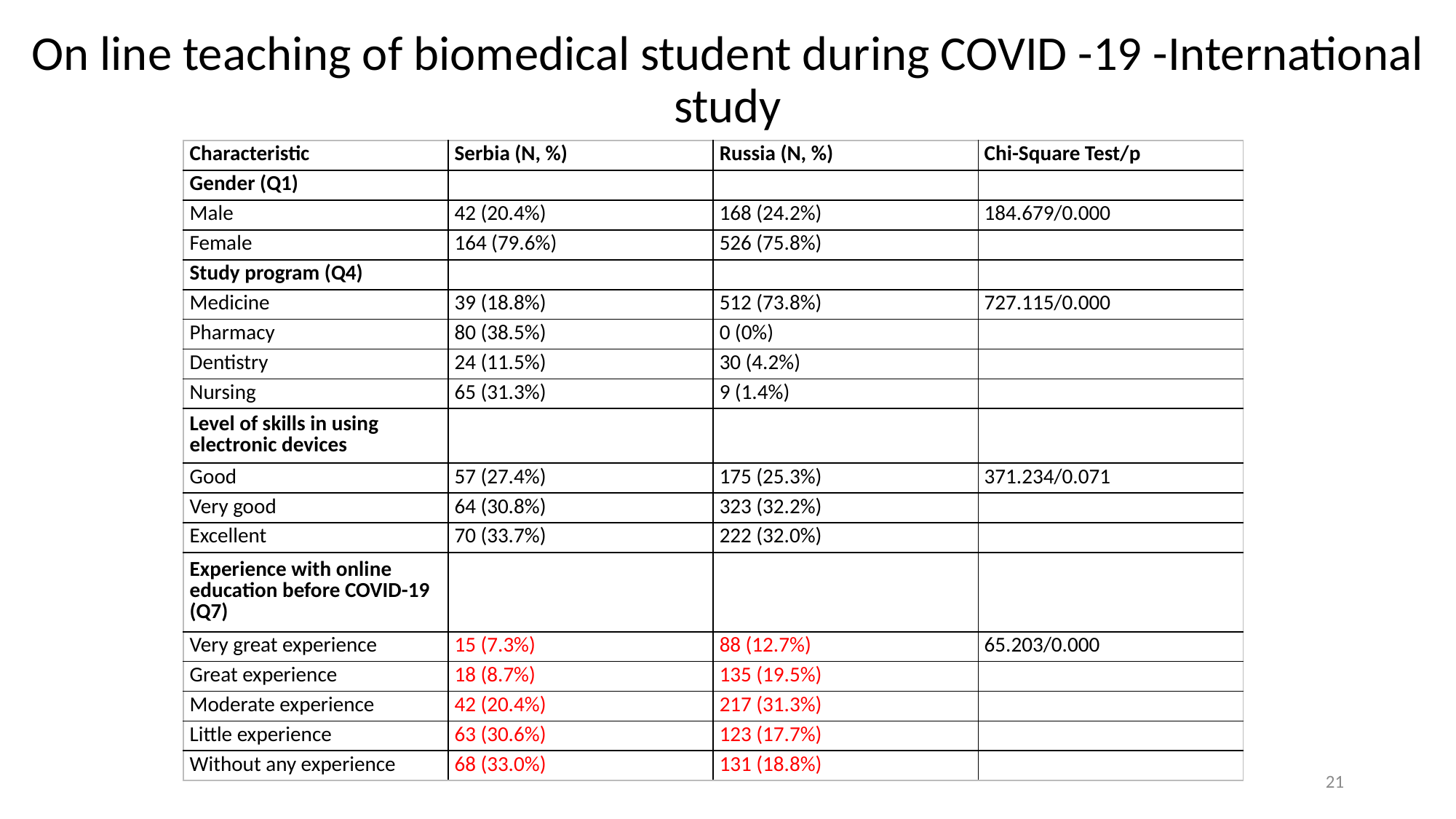

# On line teaching of biomedical student during COVID -19 -International study
| Characteristic | Serbia (N, %) | Russia (N, %) | Chi-Square Test/p |
| --- | --- | --- | --- |
| Gender (Q1) |  |  |  |
| Male | 42 (20.4%) | 168 (24.2%) | 184.679/0.000 |
| Female | 164 (79.6%) | 526 (75.8%) |  |
| Study program (Q4) |  |  |  |
| Medicine | 39 (18.8%) | 512 (73.8%) | 727.115/0.000 |
| Pharmacy | 80 (38.5%) | 0 (0%) |  |
| Dentistry | 24 (11.5%) | 30 (4.2%) |  |
| Nursing | 65 (31.3%) | 9 (1.4%) |  |
| Level of skills in using electronic devices |  |  |  |
| Good | 57 (27.4%) | 175 (25.3%) | 371.234/0.071 |
| Very good | 64 (30.8%) | 323 (32.2%) |  |
| Excellent | 70 (33.7%) | 222 (32.0%) |  |
| Experience with online education before COVID-19 (Q7) |  |  |  |
| Very great experience | 15 (7.3%) | 88 (12.7%) | 65.203/0.000 |
| Great experience | 18 (8.7%) | 135 (19.5%) |  |
| Moderate experience | 42 (20.4%) | 217 (31.3%) |  |
| Little experience | 63 (30.6%) | 123 (17.7%) |  |
| Without any experience | 68 (33.0%) | 131 (18.8%) |  |
21